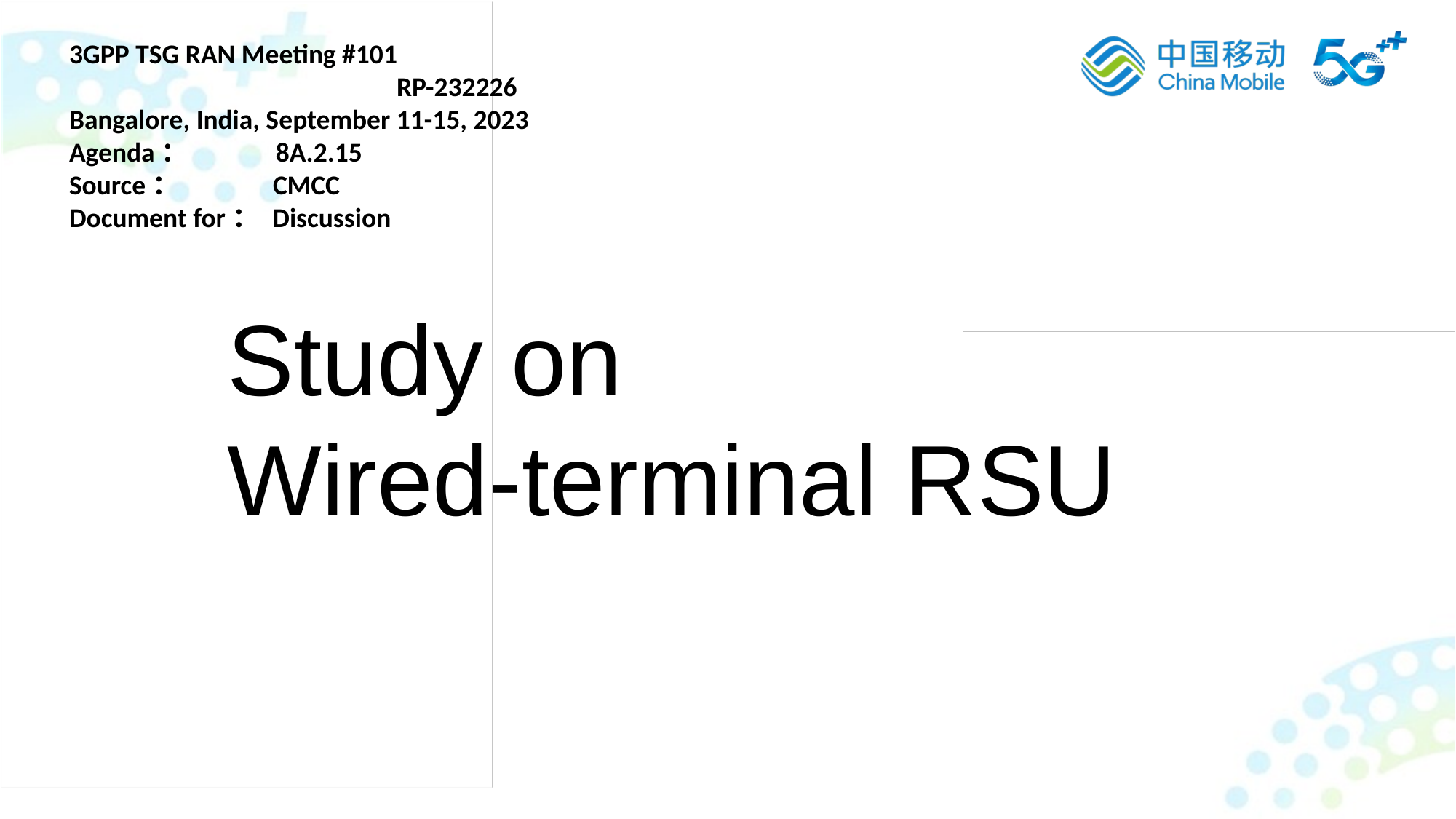

3GPP TSG RAN Meeting #101								RP-232226
Bangalore, India, September 11-15, 2023
Agenda：             8A.2.15
Source：              CMCC
Document for： Discussion
Study on
Wired-terminal RSU